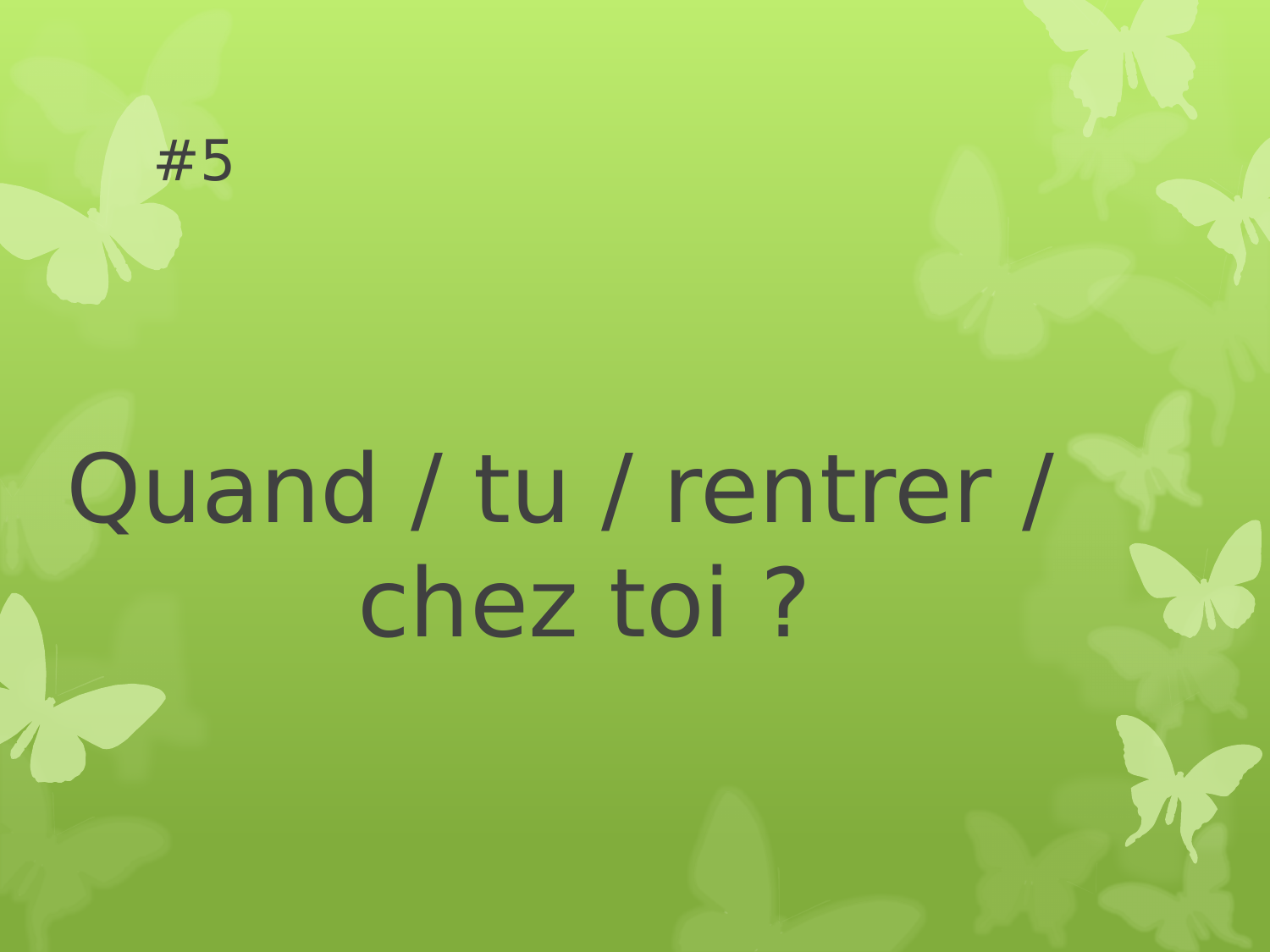

# #5
Quand / tu / rentrer / chez toi ?